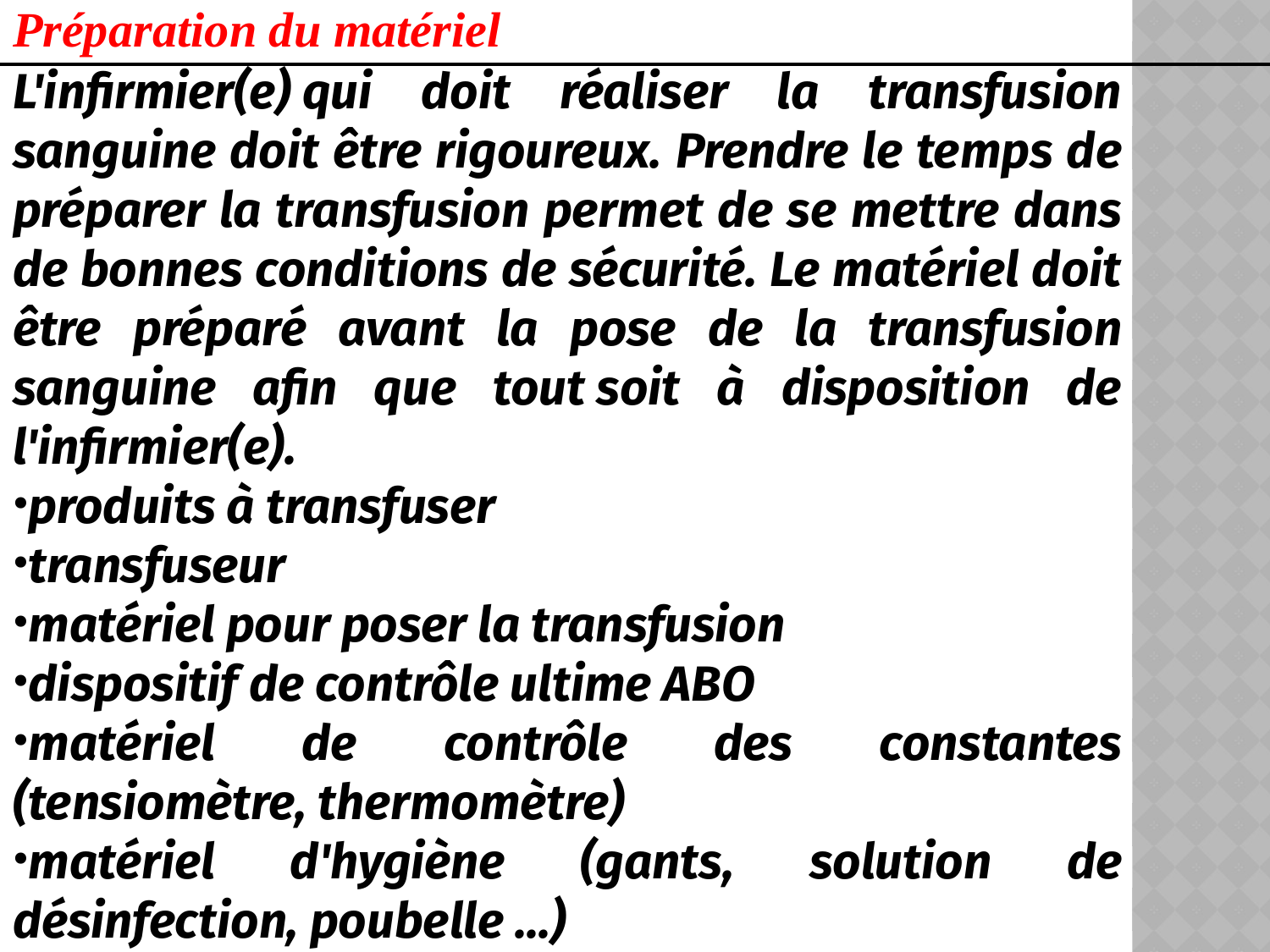

Préparation du matériel

L'infirmier(e) qui doit réaliser la transfusion sanguine doit être rigoureux. Prendre le temps de préparer la transfusion permet de se mettre dans de bonnes conditions de sécurité. Le matériel doit être préparé avant la pose de la transfusion sanguine afin que tout soit à disposition de l'infirmier(e).
produits à transfuser
transfuseur
matériel pour poser la transfusion
dispositif de contrôle ultime ABO
matériel de contrôle des constantes (tensiomètre, thermomètre)
matériel d'hygiène (gants, solution de désinfection, poubelle ...)